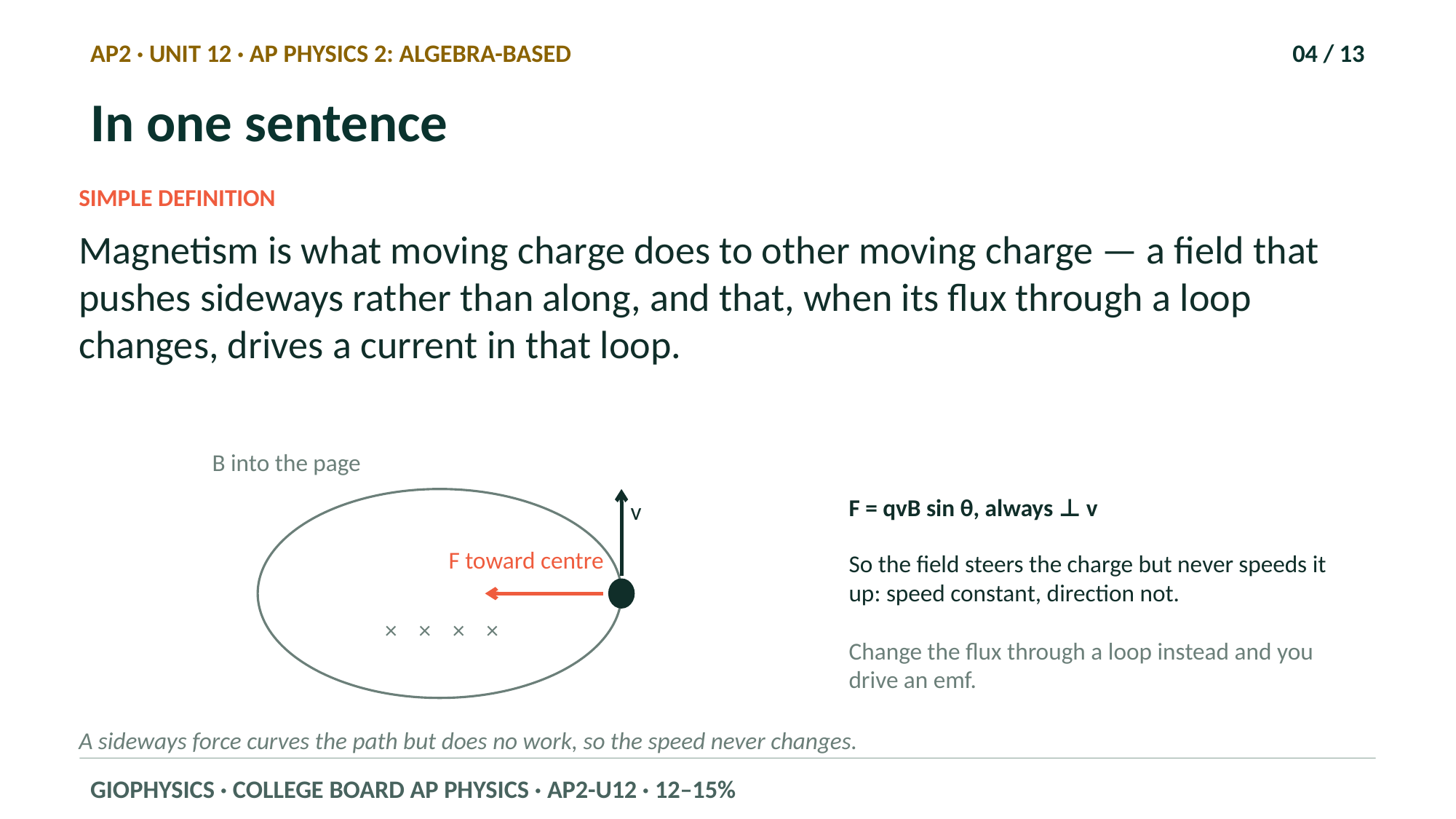

AP2 · UNIT 12 · AP PHYSICS 2: ALGEBRA-BASED
04 / 13
In one sentence
SIMPLE DEFINITION
Magnetism is what moving charge does to other moving charge — a field that pushes sideways rather than along, and that, when its flux through a loop changes, drives a current in that loop.
B into the page

F = qvB sin θ, always ⊥ v
v
F toward centre
So the field steers the charge but never speeds it up: speed constant, direction not.

×    ×    ×    ×
Change the flux through a loop instead and you drive an emf.
A sideways force curves the path but does no work, so the speed never changes.

GIOPHYSICS · COLLEGE BOARD AP PHYSICS · AP2-U12 · 12–15%